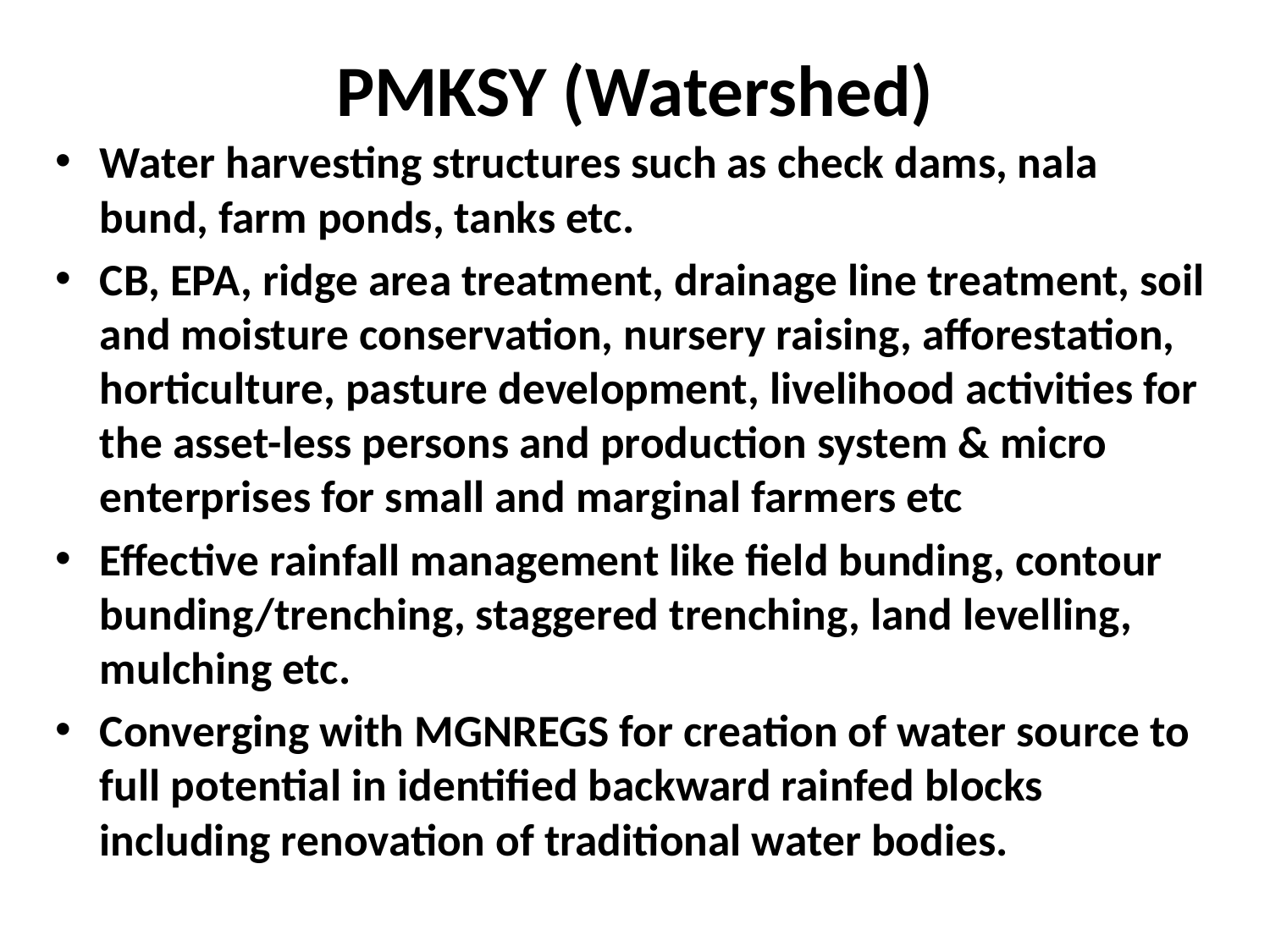

# PMKSY (Watershed)
Water harvesting structures such as check dams, nala bund, farm ponds, tanks etc.
CB, EPA, ridge area treatment, drainage line treatment, soil and moisture conservation, nursery raising, afforestation, horticulture, pasture development, livelihood activities for the asset-less persons and production system & micro enterprises for small and marginal farmers etc
Effective rainfall management like field bunding, contour bunding/trenching, staggered trenching, land levelling, mulching etc.
Converging with MGNREGS for creation of water source to full potential in identified backward rainfed blocks including renovation of traditional water bodies.